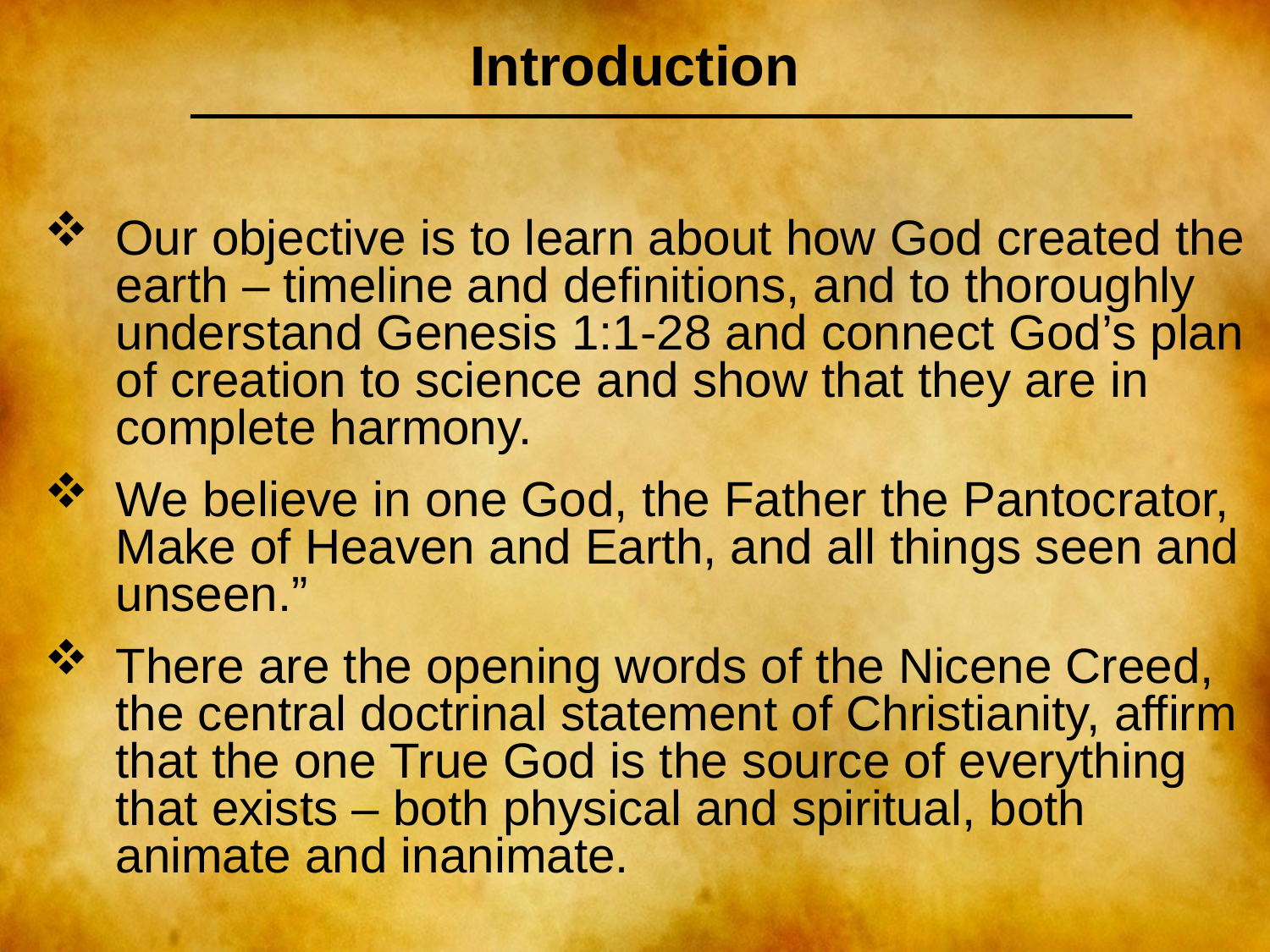

# Introduction

Our objective is to learn about how God created the earth – timeline and definitions, and to thoroughly understand Genesis 1:1-28 and connect God’s plan of creation to science and show that they are in complete harmony.
We believe in one God, the Father the Pantocrator, Make of Heaven and Earth, and all things seen and unseen.”
There are the opening words of the Nicene Creed, the central doctrinal statement of Christianity, affirm that the one True God is the source of everything that exists – both physical and spiritual, both animate and inanimate.